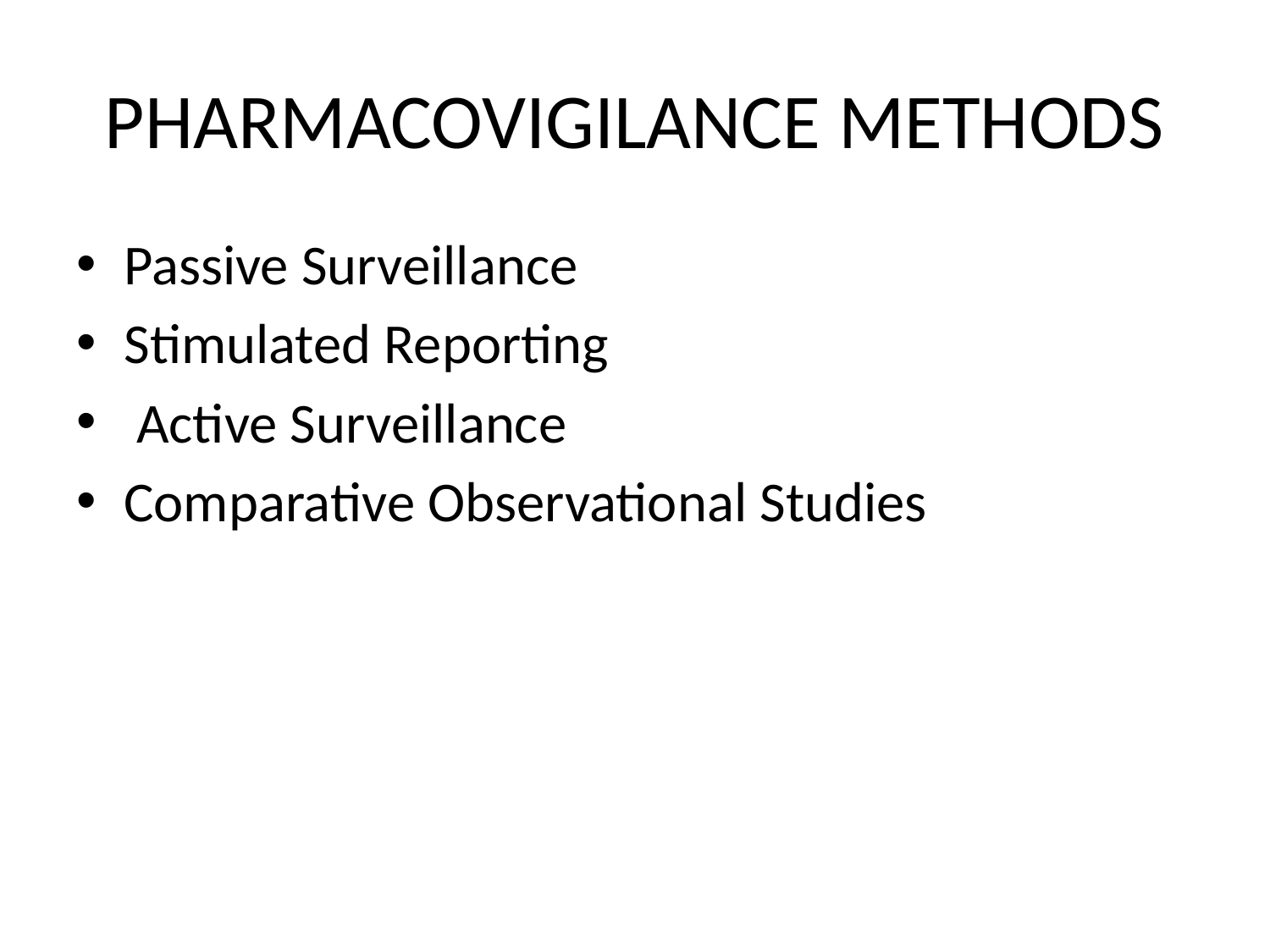

# PHARMACOVIGILANCE METHODS
Passive Surveillance
Stimulated Reporting
 Active Surveillance
Comparative Observational Studies